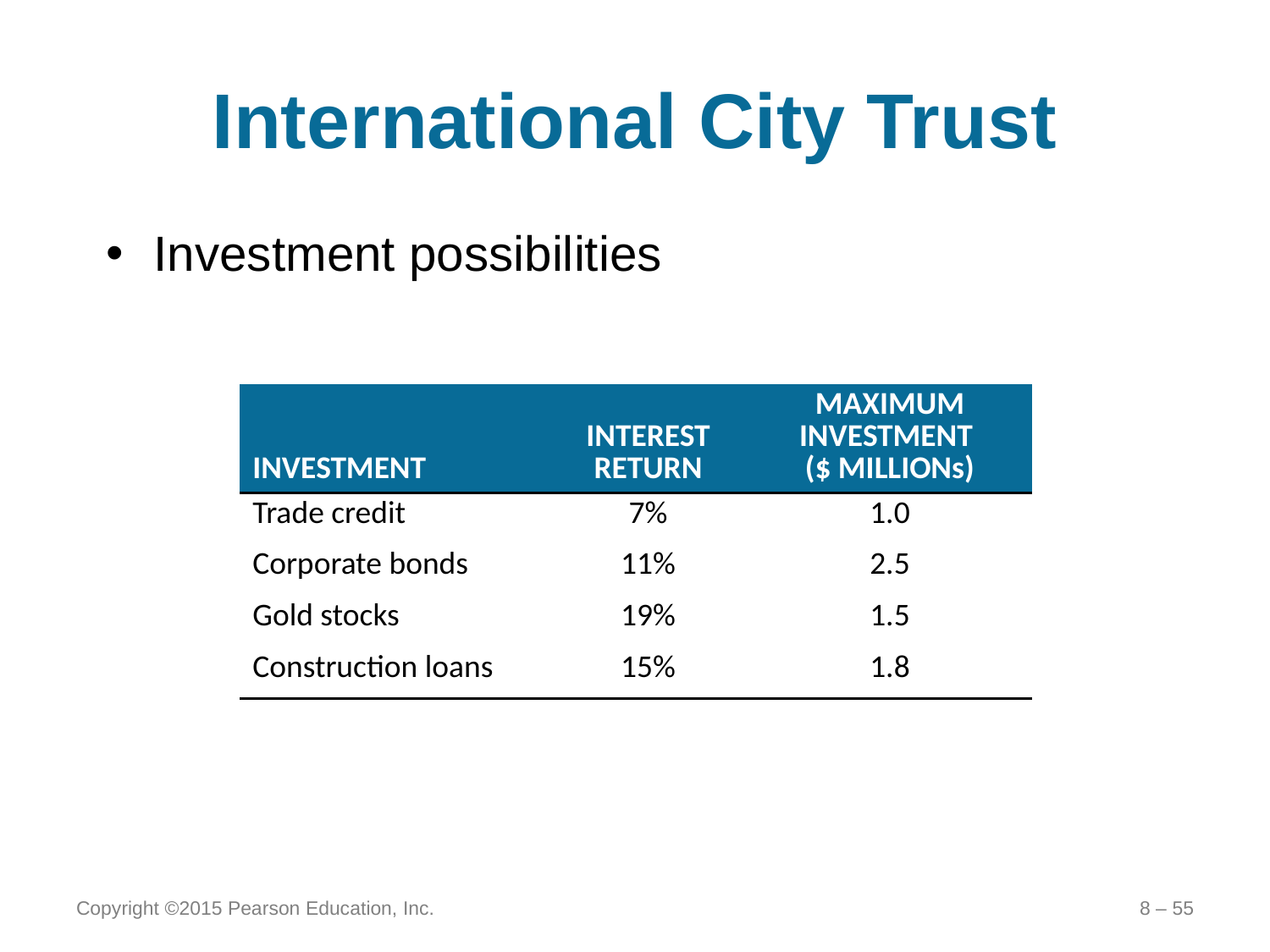

# International City Trust
Investment possibilities
| INVESTMENT | INTEREST RETURN | MAXIMUM INVESTMENT ($ MILLIONs) |
| --- | --- | --- |
| Trade credit | 7% | 1.0 |
| Corporate bonds | 11% | 2.5 |
| Gold stocks | 19% | 1.5 |
| Construction loans | 15% | 1.8 |
Copyright ©2015 Pearson Education, Inc.
8 – 55